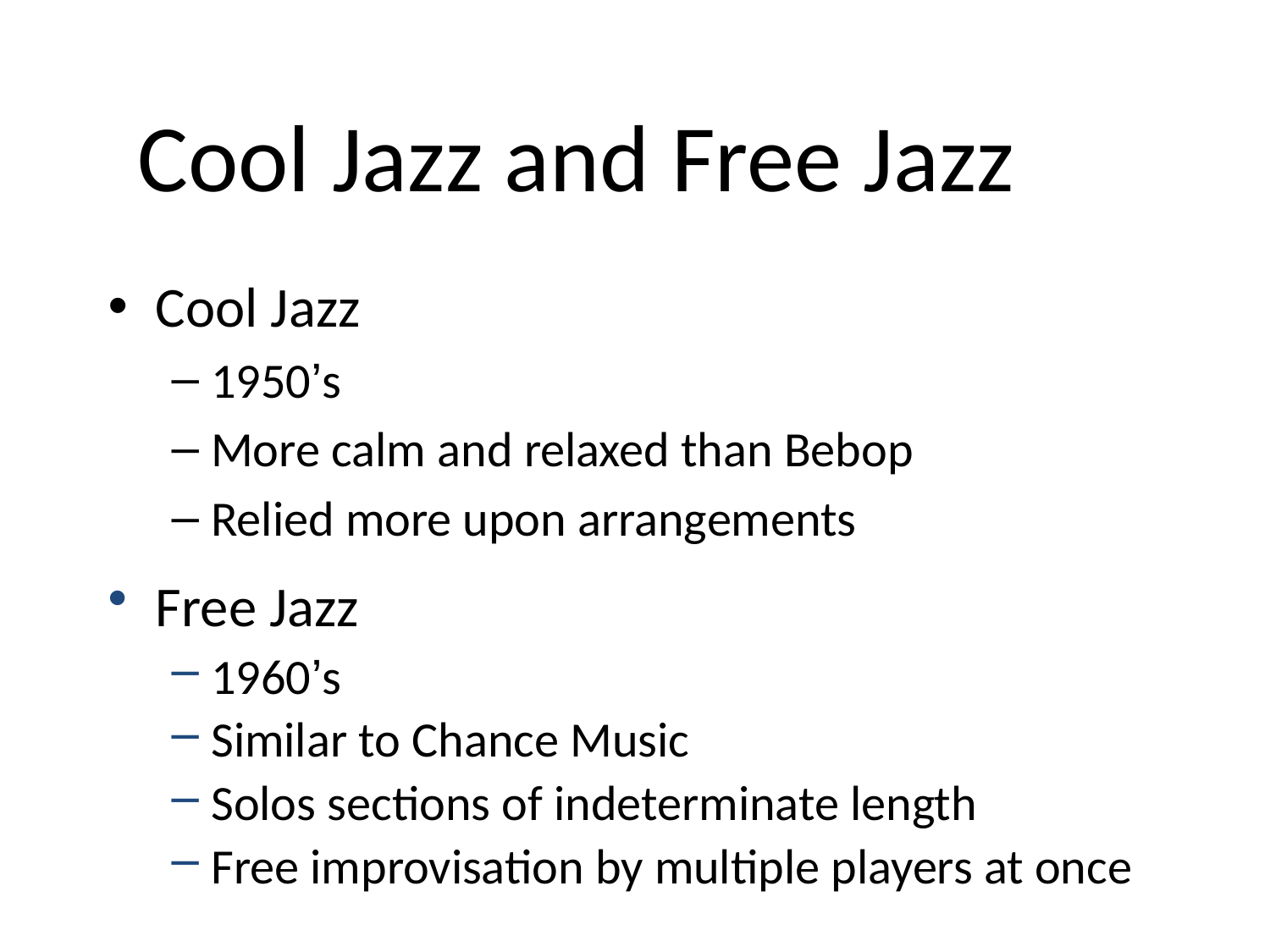

# Cool Jazz and Free Jazz
Cool Jazz
1950’s
More calm and relaxed than Bebop
Relied more upon arrangements
Free Jazz
1960’s
Similar to Chance Music
Solos sections of indeterminate length
Free improvisation by multiple players at once